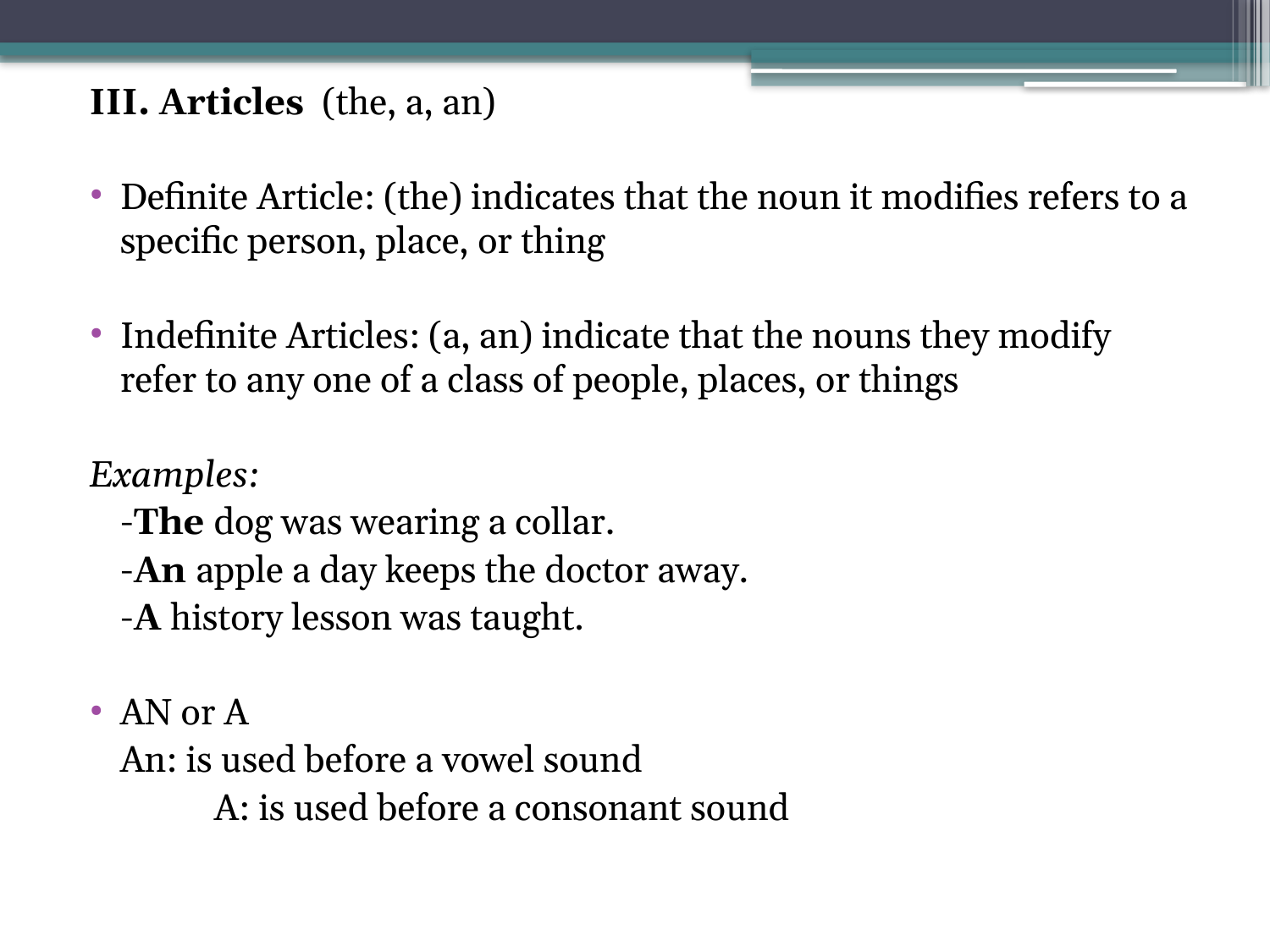

III. Articles  (the, a, an)

Definite Article: (the) indicates that the noun it modifies refers to a specific person, place, or thing

Indefinite Articles: (a, an) indicate that the nouns they modify refer to any one of a class of people, places, or things

Examples:
	-The dog was wearing a collar.
	-An apple a day keeps the doctor away.
	-A history lesson was taught.

AN or A
		An: is used before a vowel sound
	 	A: is used before a consonant sound